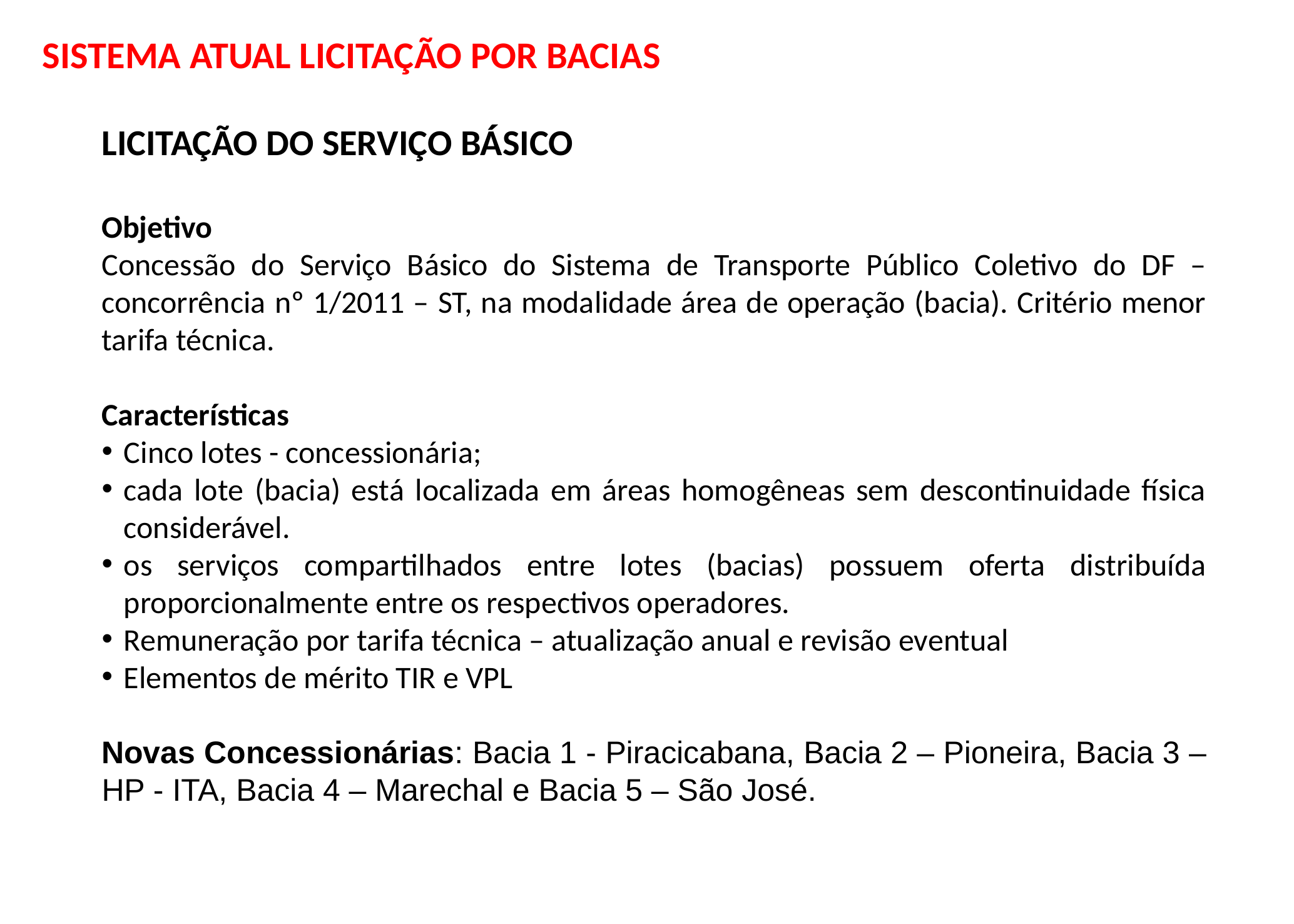

SISTEMA ATUAL LICITAÇÃO POR BACIASCRETARIA DE TRANSPORTES/GDF
LICITAÇÃO DO SERVIÇO BÁSICO

Objetivo
Concessão do Serviço Básico do Sistema de Transporte Público Coletivo do DF – concorrência nº 1/2011 – ST, na modalidade área de operação (bacia). Critério menor tarifa técnica.

Características
Cinco lotes - concessionária;
cada lote (bacia) está localizada em áreas homogêneas sem descontinuidade física considerável.
os serviços compartilhados entre lotes (bacias) possuem oferta distribuída proporcionalmente entre os respectivos operadores.
Remuneração por tarifa técnica – atualização anual e revisão eventual
Elementos de mérito TIR e VPL

Novas Concessionárias: Bacia 1 - Piracicabana, Bacia 2 – Pioneira, Bacia 3 – HP - ITA, Bacia 4 – Marechal e Bacia 5 – São José.